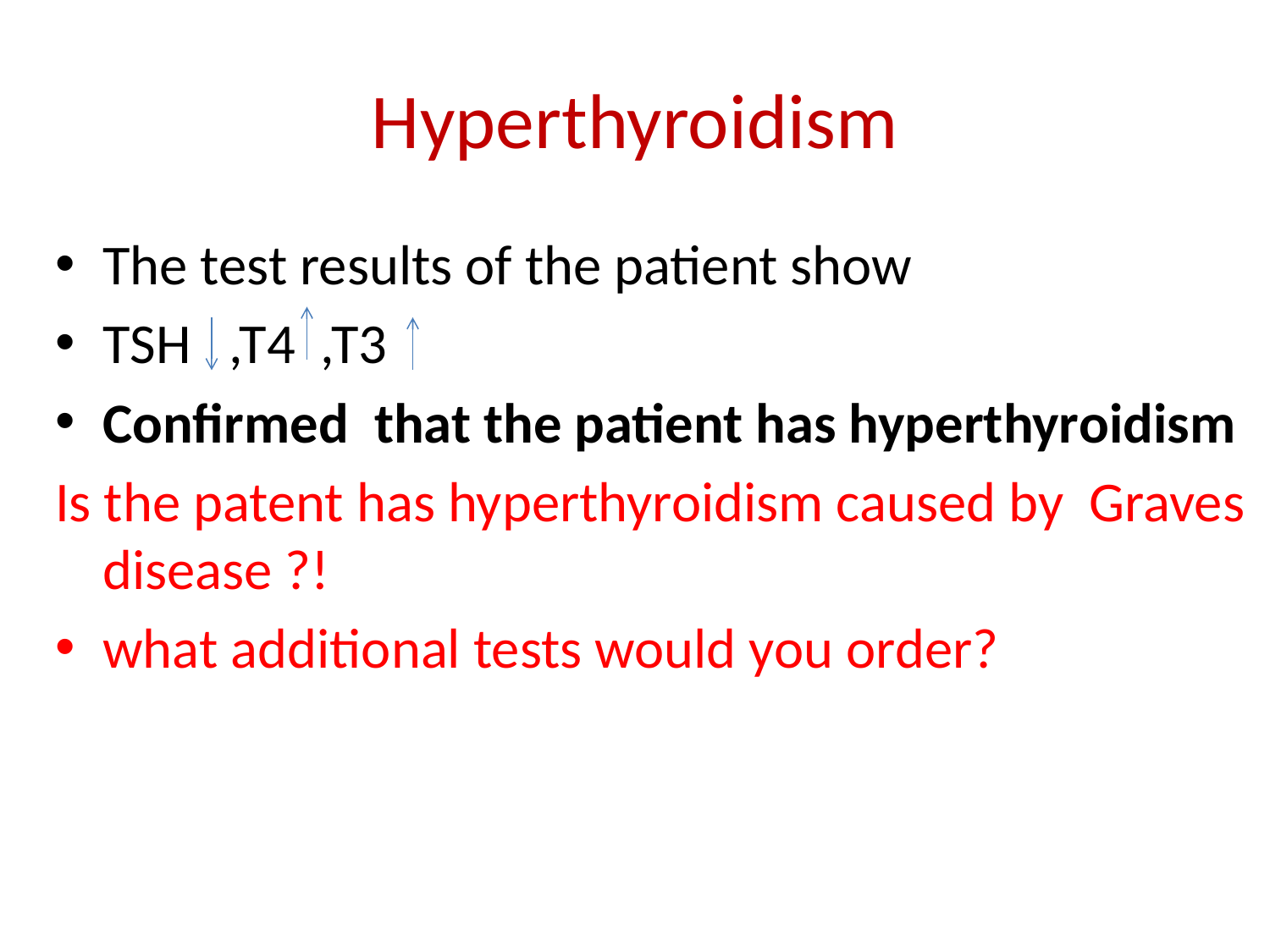

# Hyperthyroidism
The test results of the patient show
TSH   ,T4  ,T3
Confirmed  that the patient has hyperthyroidism
Is the patent has hyperthyroidism caused by  Graves disease ?!
what additional tests would you order?